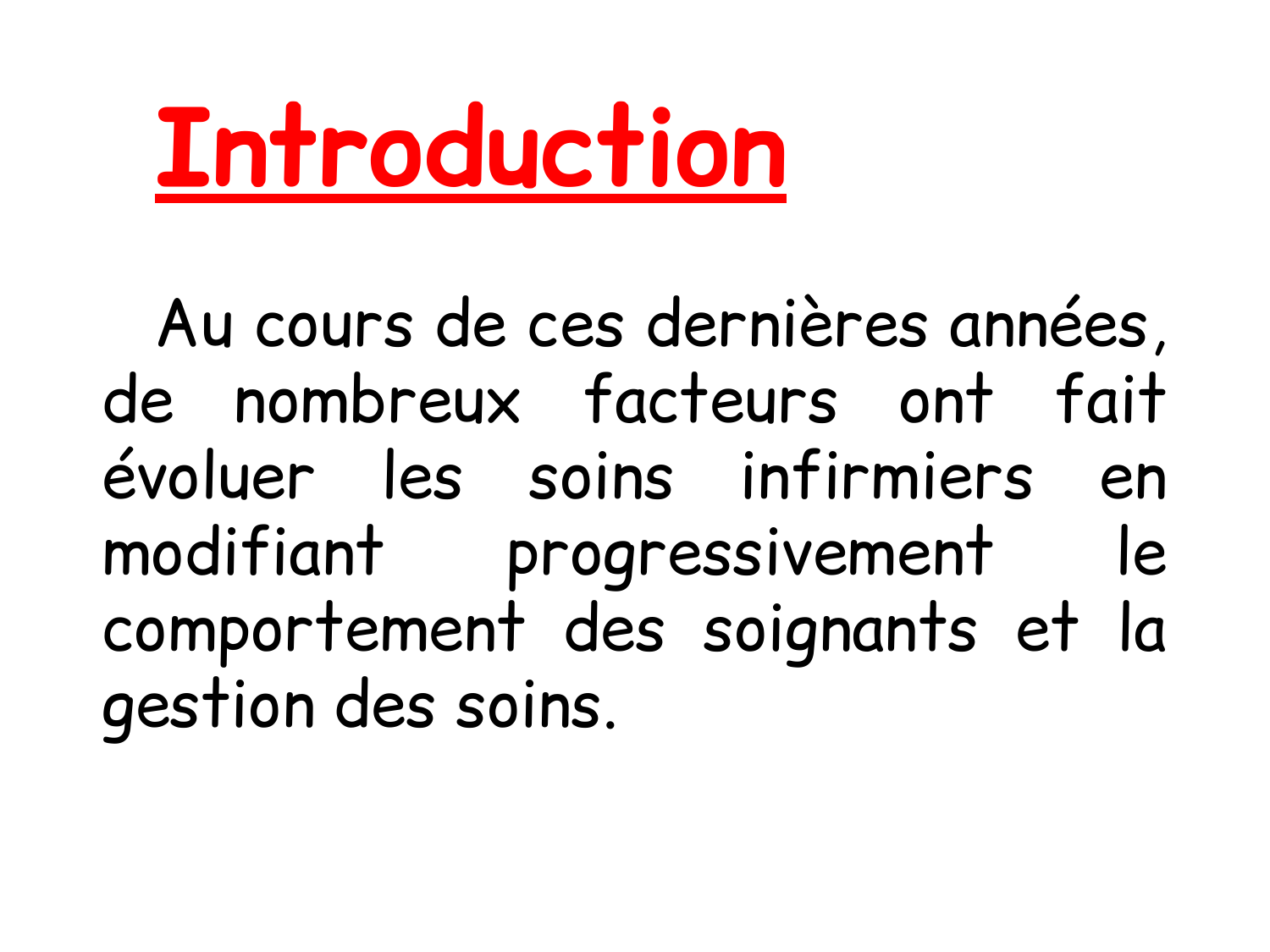

Introduction

Au cours de ces dernières années, de nombreux facteurs ont fait évoluer les soins infirmiers en modifiant progressivement le comportement des soignants et la gestion des soins.